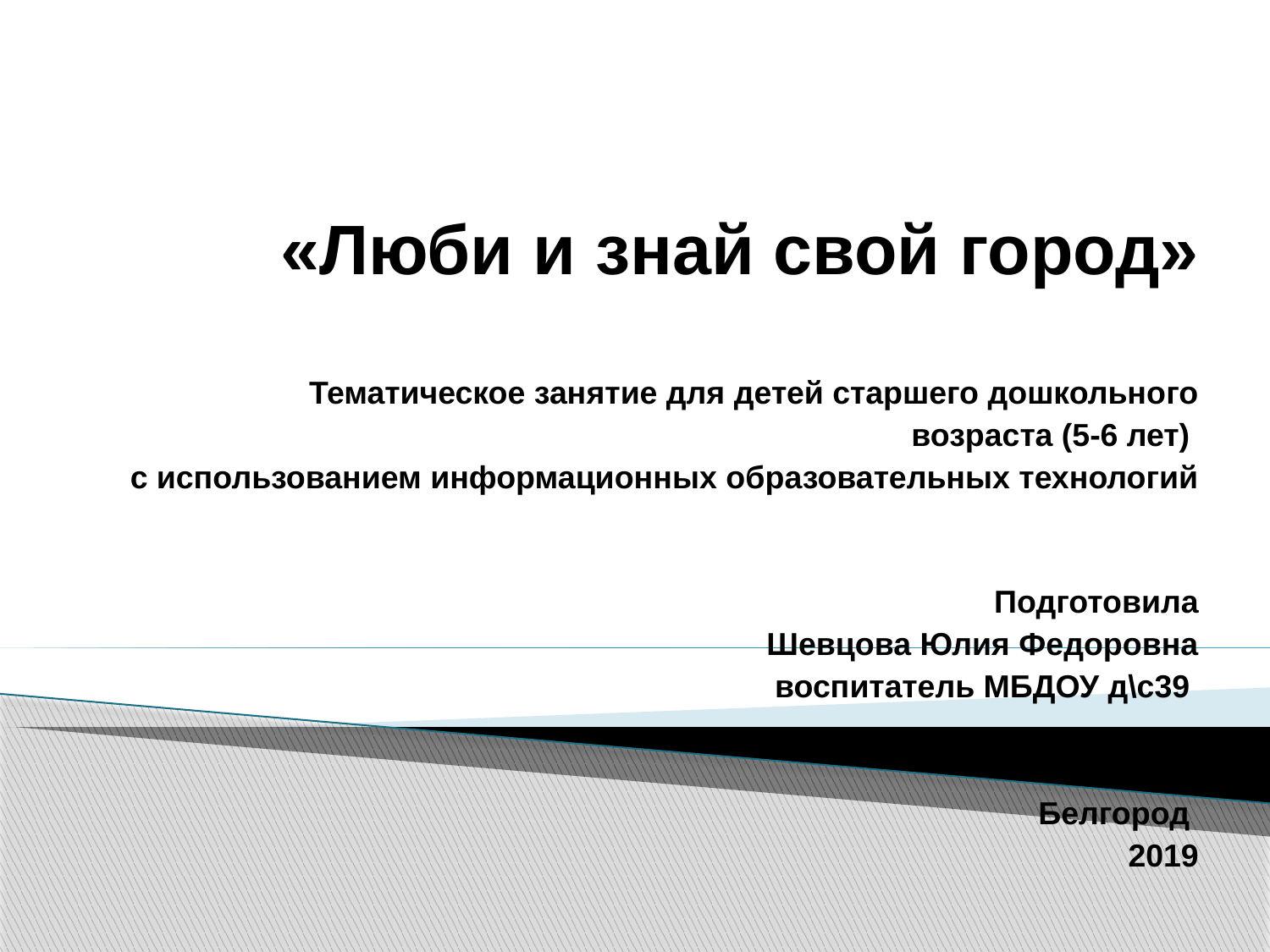

#
«Люби и знай свой город»

Тематическое занятие для детей старшего дошкольного
 возраста (5-6 лет)
с использованием информационных образовательных технологий

                                              Подготовила
 Шевцова Юлия Федоровна
                                                воспитатель МБДОУ д\с39

Белгород
2019